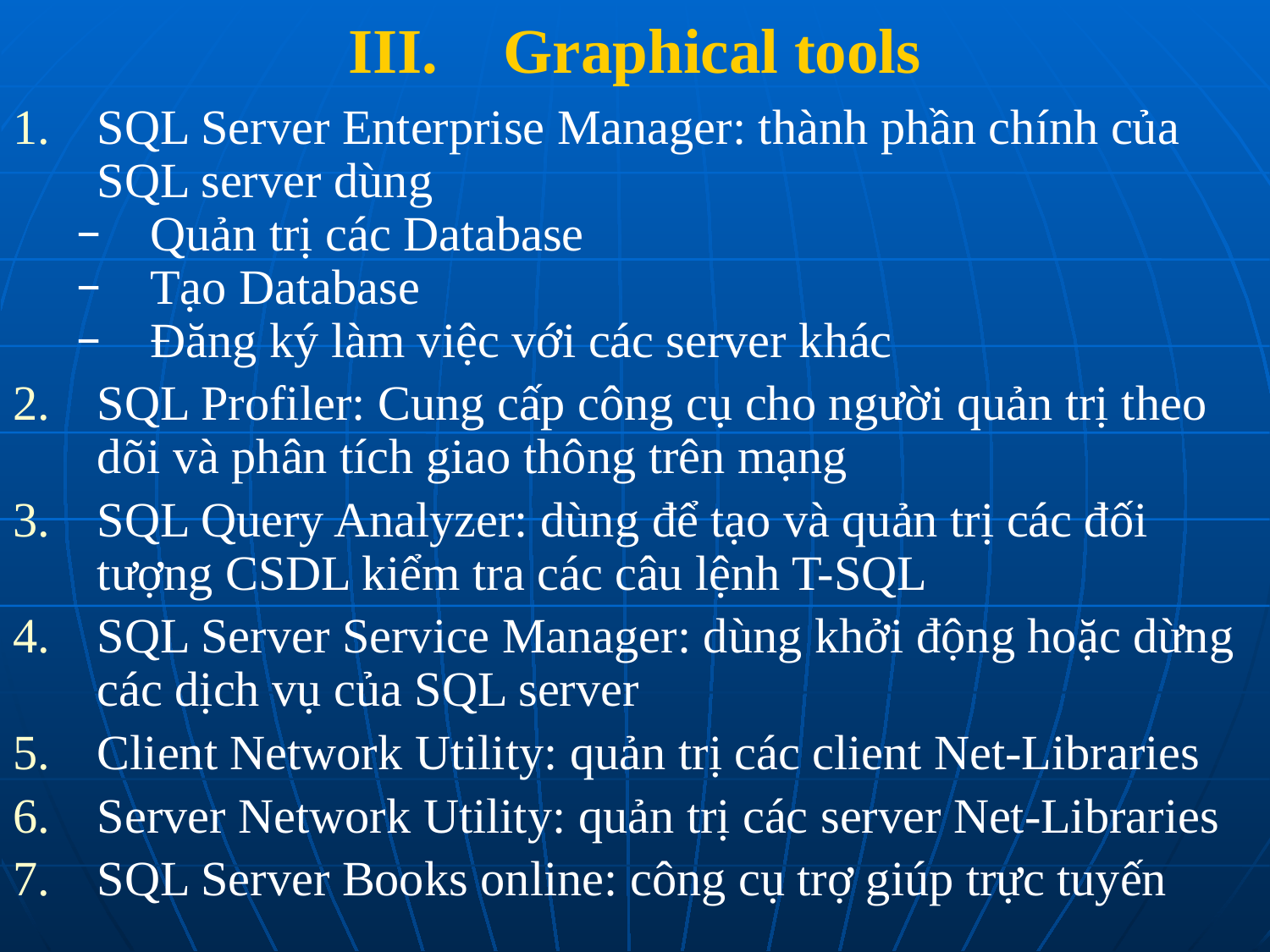

# Graphical tools
SQL Server Enterprise Manager: thành phần chính của SQL server dùng
Quản trị các Database
Tạo Database
Đăng ký làm việc với các server khác
SQL Profiler: Cung cấp công cụ cho người quản trị theo dõi và phân tích giao thông trên mạng
SQL Query Analyzer: dùng để tạo và quản trị các đối tượng CSDL kiểm tra các câu lệnh T-SQL
SQL Server Service Manager: dùng khởi động hoặc dừng các dịch vụ của SQL server
Client Network Utility: quản trị các client Net-Libraries
Server Network Utility: quản trị các server Net-Libraries
SQL Server Books online: công cụ trợ giúp trực tuyến